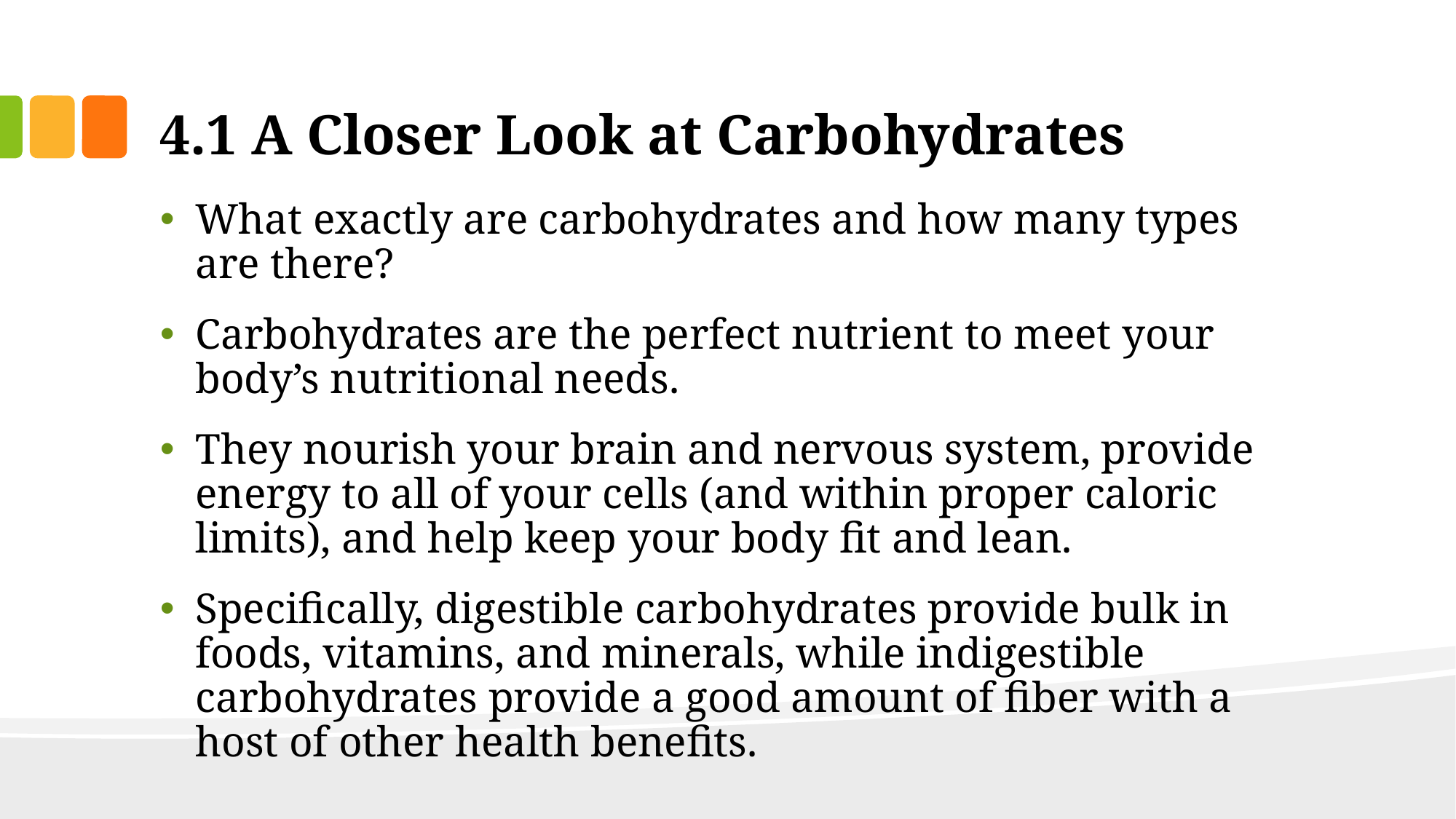

# 4.1 A Closer Look at Carbohydrates
What exactly are carbohydrates and how many types are there?
Carbohydrates are the perfect nutrient to meet your body’s nutritional needs.
They nourish your brain and nervous system, provide energy to all of your cells (and within proper caloric limits), and help keep your body fit and lean.
Specifically, digestible carbohydrates provide bulk in foods, vitamins, and minerals, while indigestible carbohydrates provide a good amount of fiber with a host of other health benefits.